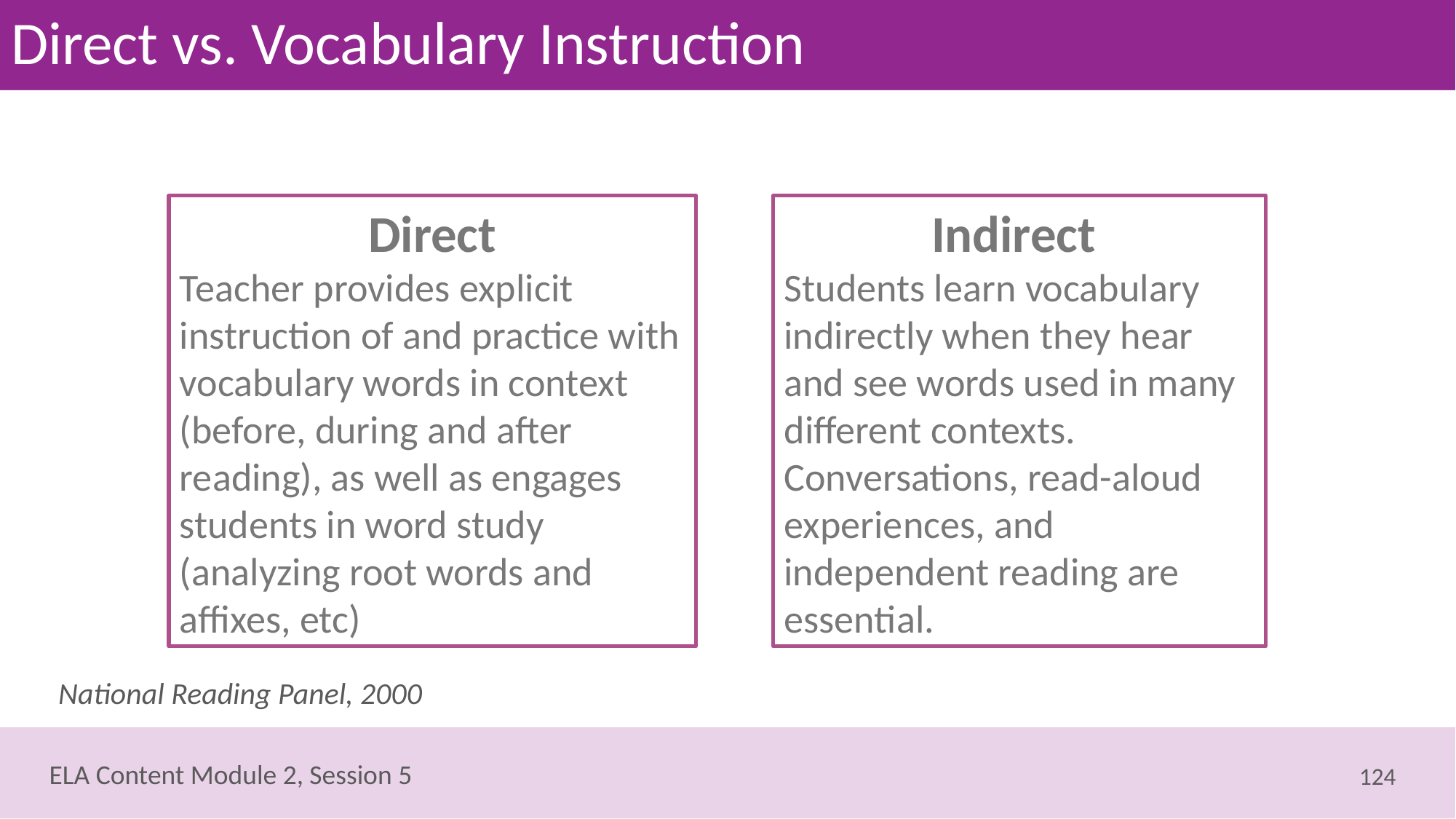

# Direct vs. Vocabulary Instruction
Direct
Teacher provides explicit instruction of and practice with vocabulary words in context (before, during and after reading), as well as engages students in word study (analyzing root words and affixes, etc)
Indirect
Students learn vocabulary indirectly when they hear and see words used in many different contexts. Conversations, read-aloud experiences, and independent reading are essential.
National Reading Panel, 2000
124